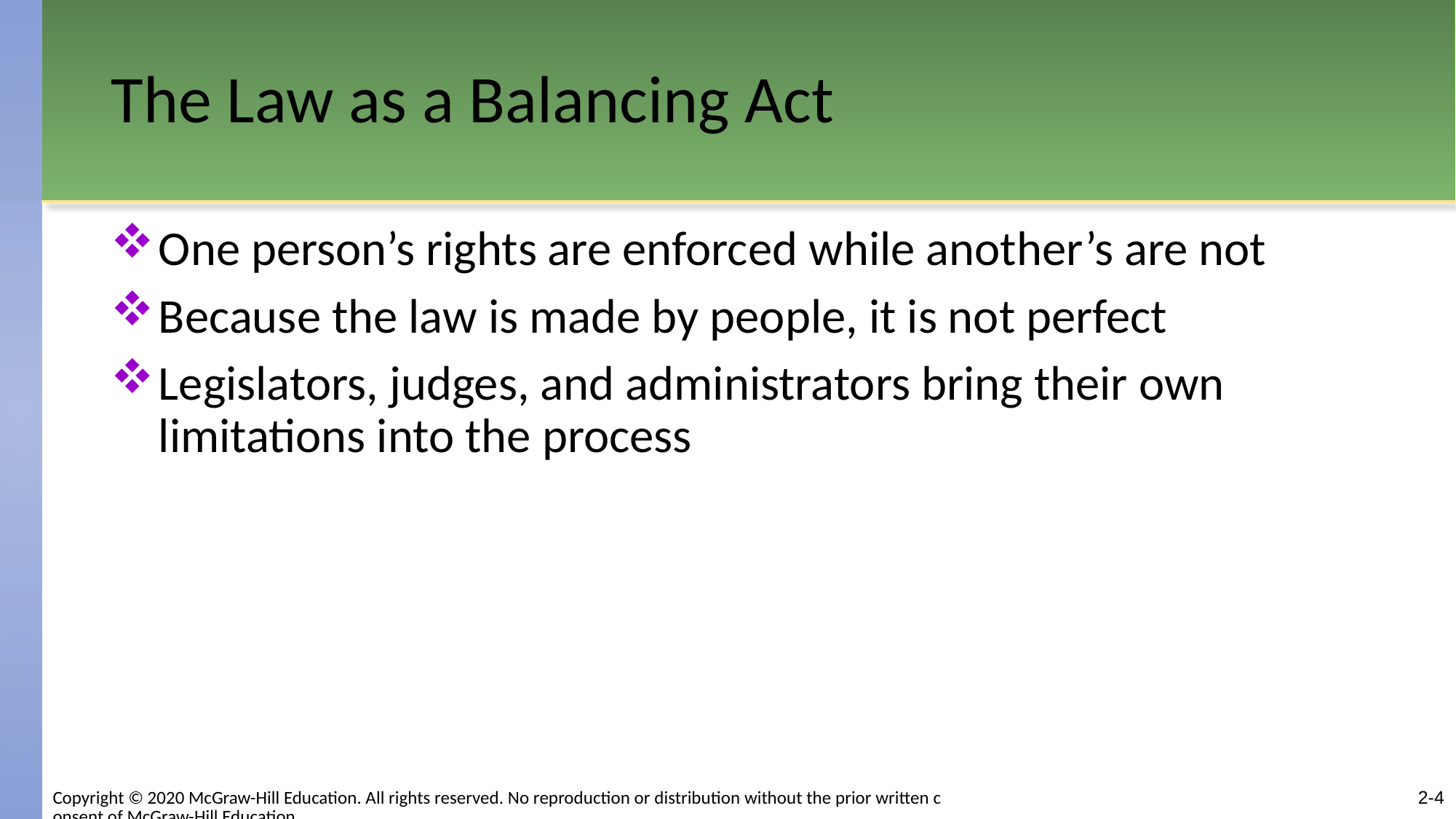

# The Law as a Balancing Act
One person’s rights are enforced while another’s are not
Because the law is made by people, it is not perfect
Legislators, judges, and administrators bring their own limitations into the process
2-4
Copyright © 2020 McGraw-Hill Education. All rights reserved. No reproduction or distribution without the prior written consent of McGraw-Hill Education.